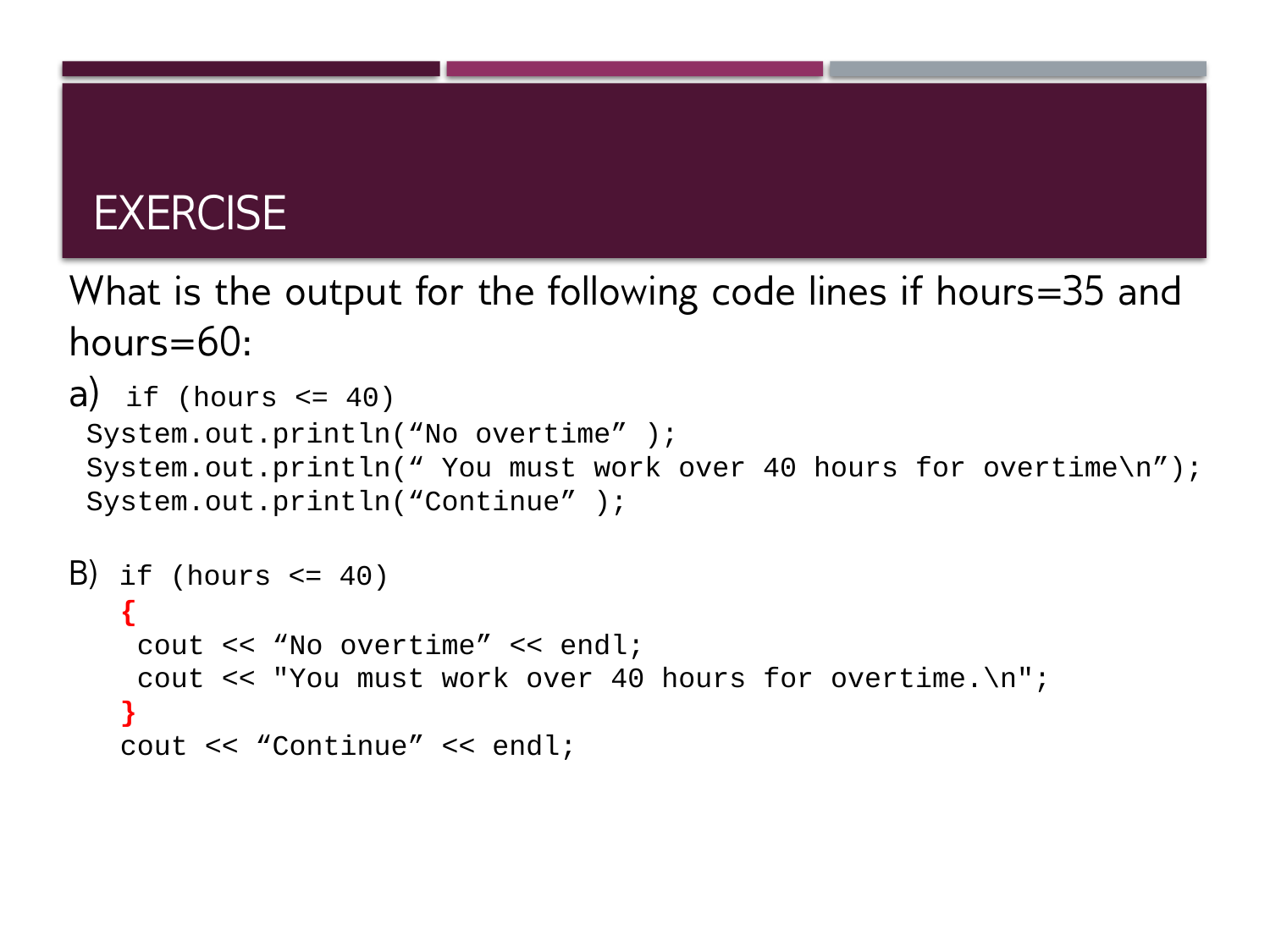

# Exercise
What is the output for the following code lines if hours=35 and hours=60:
a)  if (hours <= 40)
 System.out.println(“No overtime” );
 System.out.println(“ You must work over 40 hours for overtime\n”);
 System.out.println(“Continue” );

B)  if (hours <= 40)
   {
    cout << “No overtime” << endl;
    cout << "You must work over 40 hours for overtime.\n";
   }
   cout << “Continue” << endl;